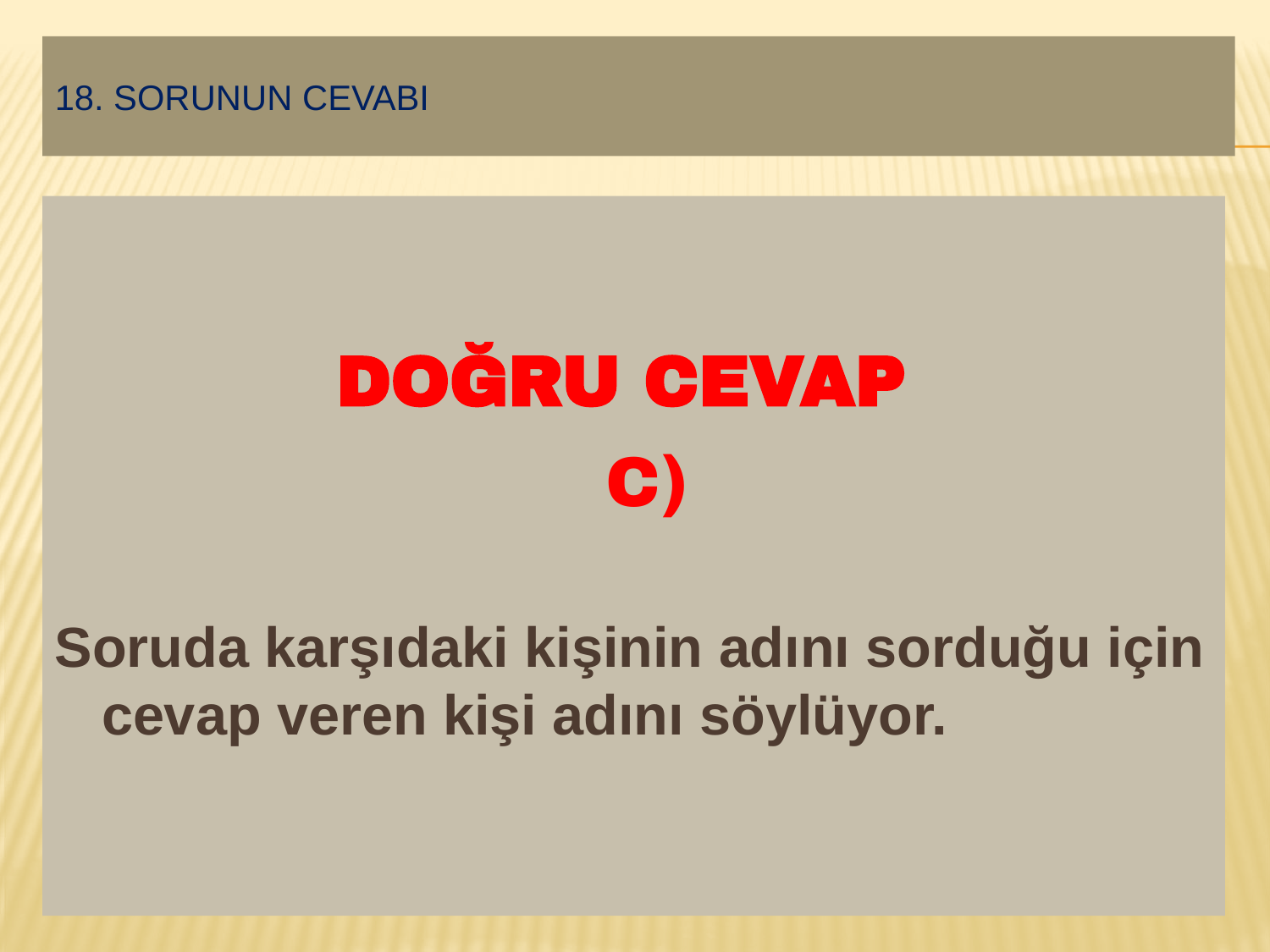

# 18. Sorunun cevabI

          DOĞRU CEVAP
                            C)

Soruda karşıdaki kişinin adını sorduğu için    cevap veren kişi adını söylüyor.